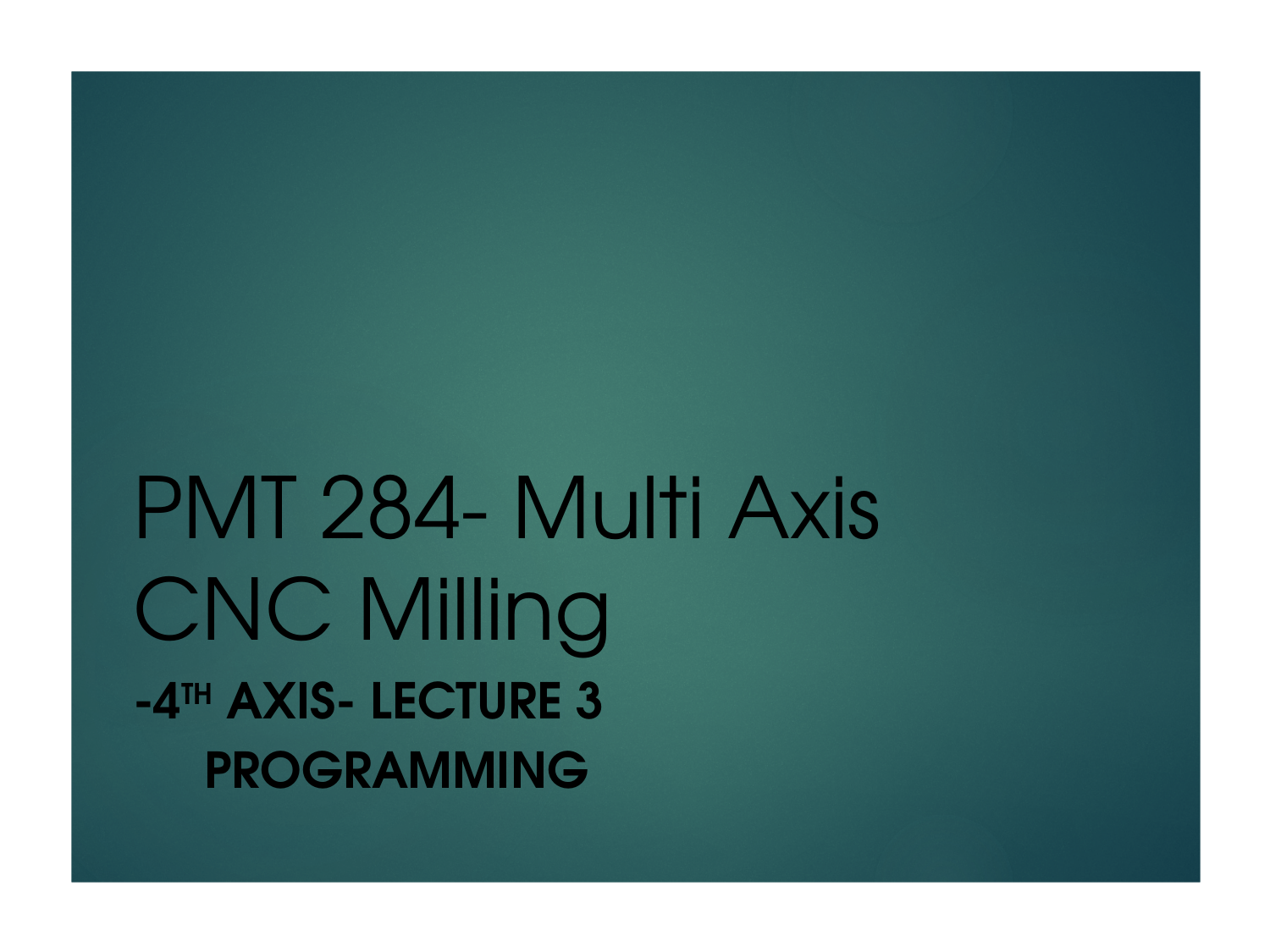

# PMT 284- Multi Axis CNC Milling
-4th Axis- Lecture 3
	Programming